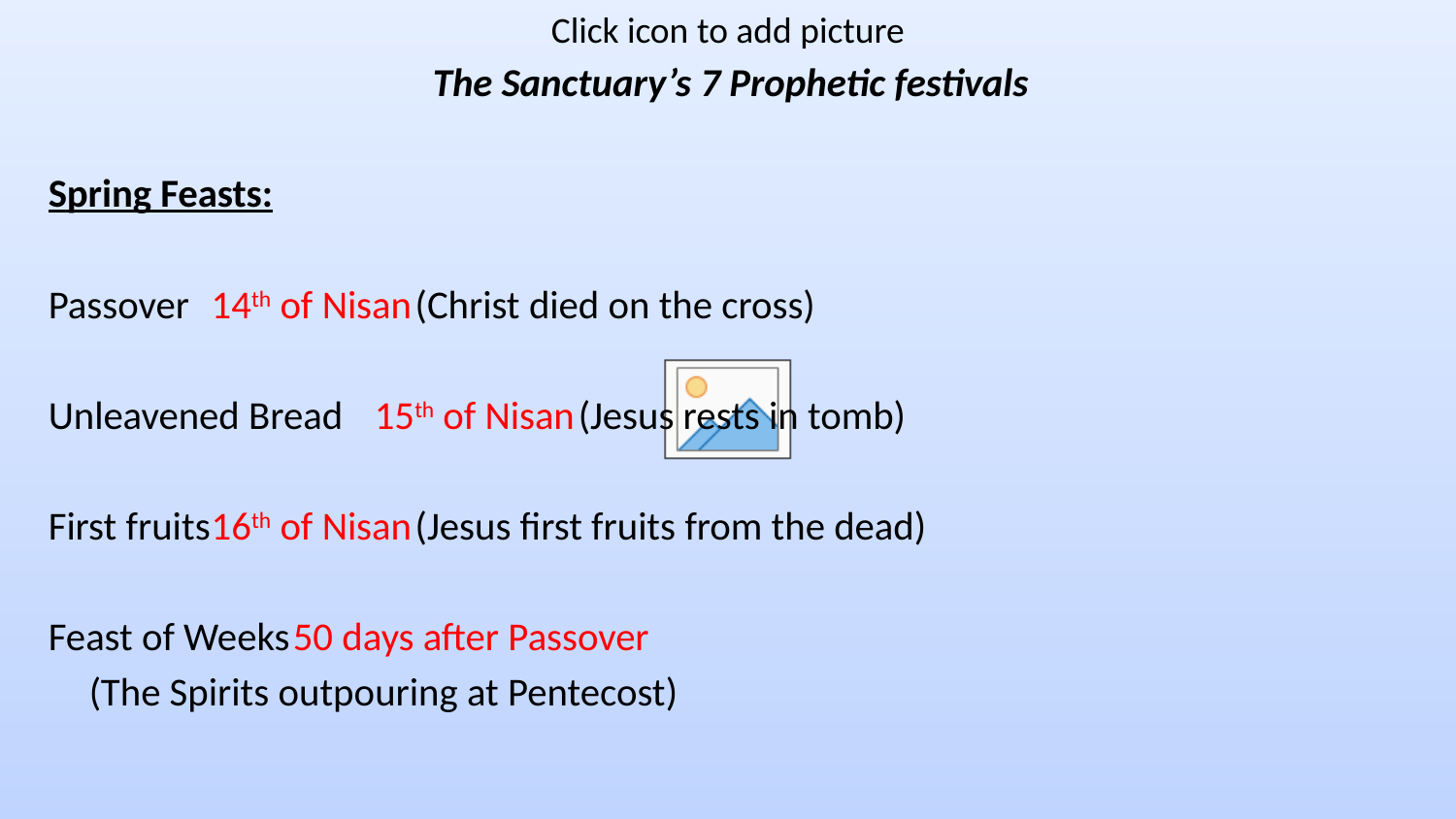

The Sanctuary’s 7 Prophetic festivals

Spring Feasts:

Passover			14th of Nisan	(Christ died on the cross)

Unleavened Bread	15th of Nisan	(Jesus rests in tomb)

First fruits			16th of Nisan	(Jesus first fruits from the dead)

Feast of Weeks		50 days after Passover
									(The Spirits outpouring at Pentecost)

#